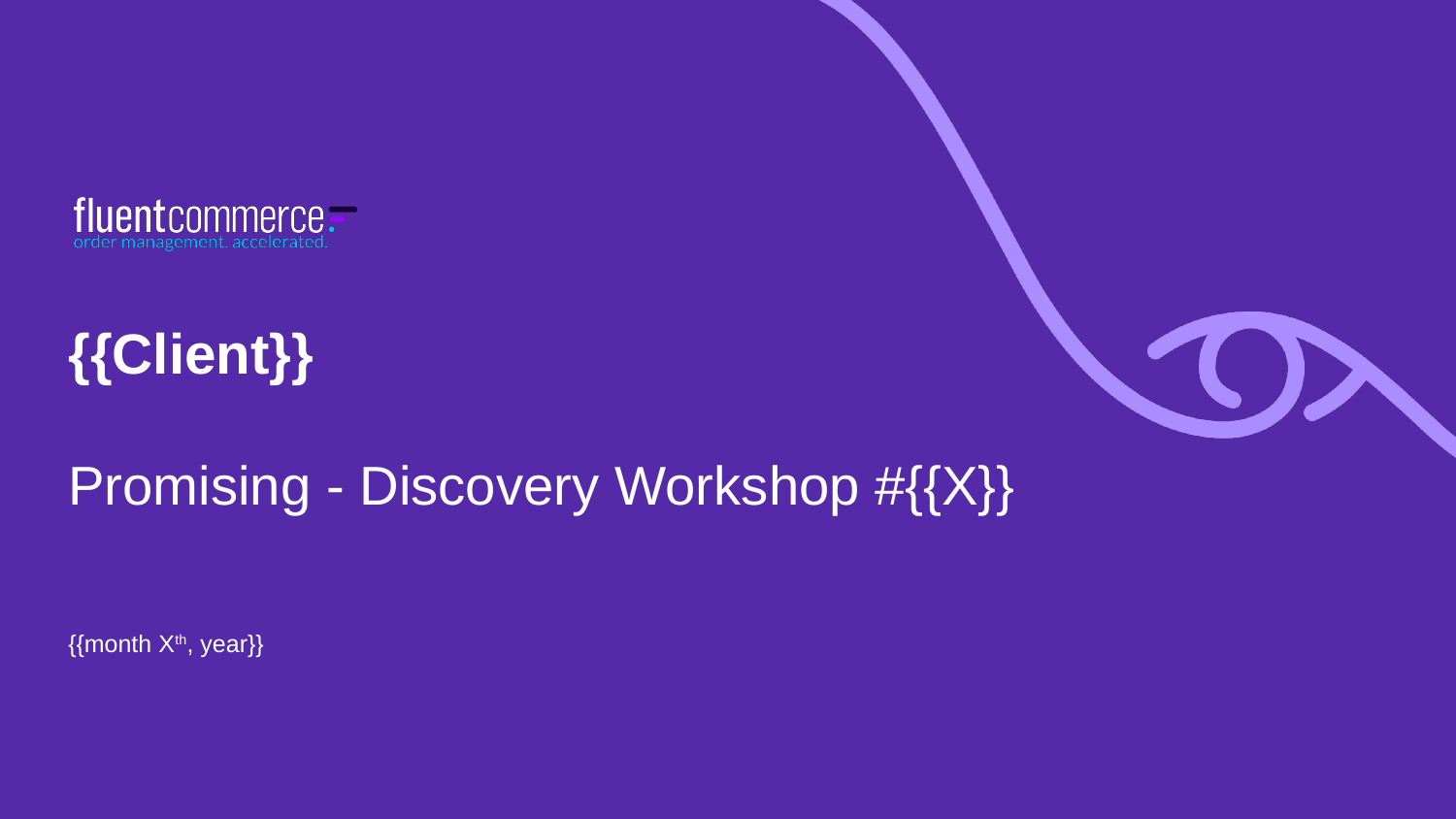

{{Client}}

Promising - Discovery Workshop #{{X}}
{{month Xth, year}}